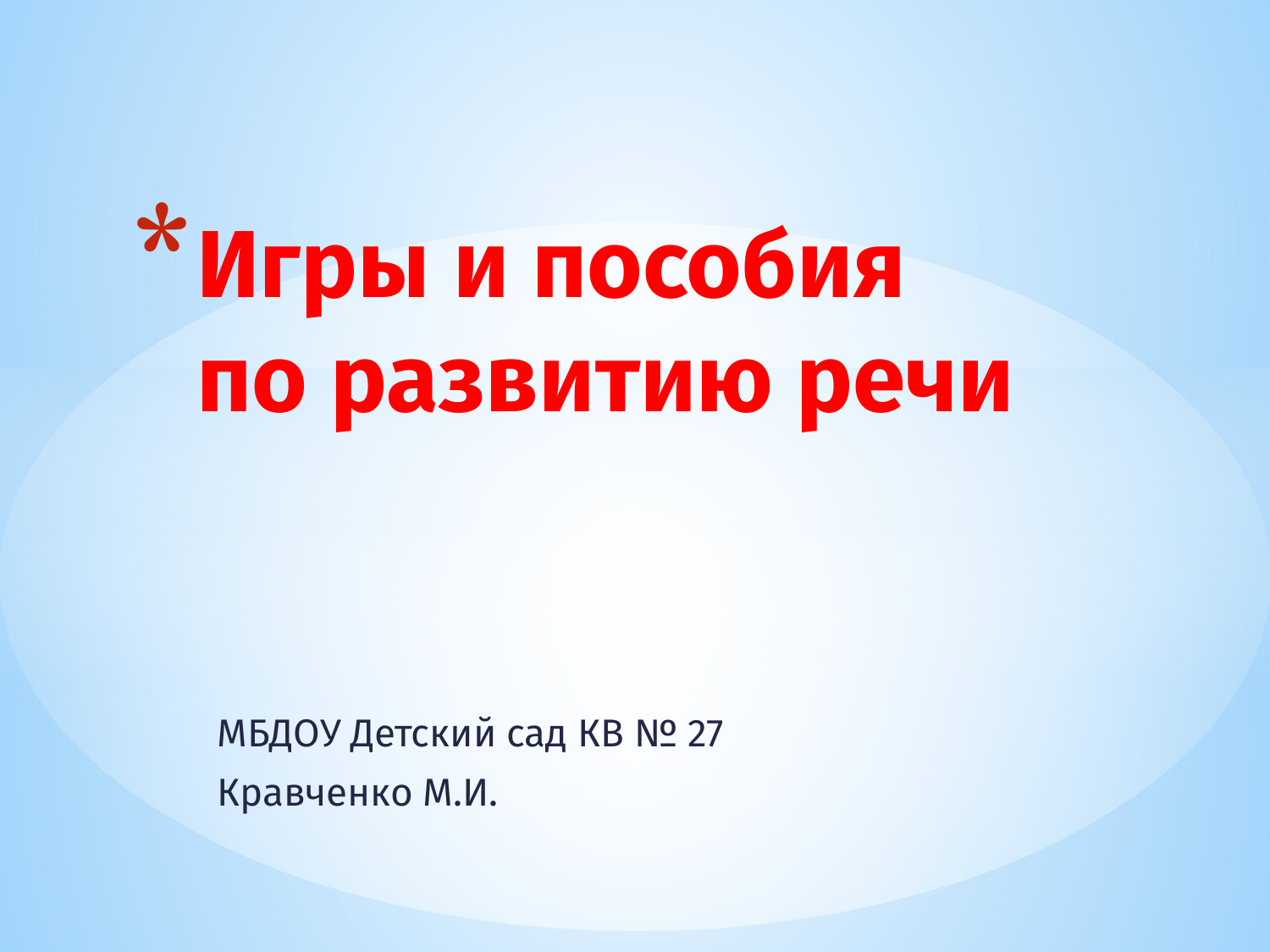

# Игры и пособия по развитию речи
МБДОУ Детский сад КВ № 27
Кравченко М.И.